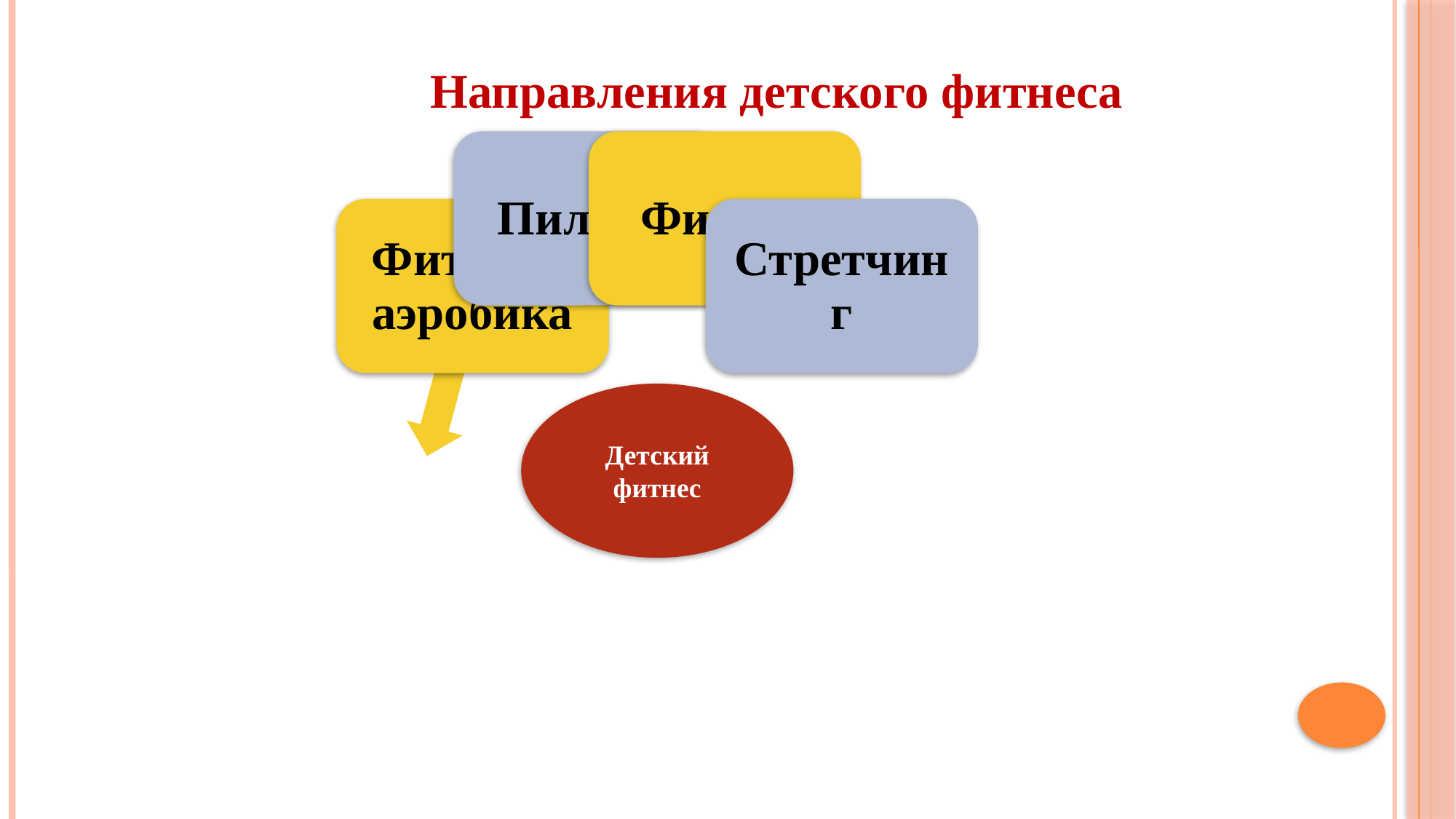

Направления детского фитнеса
Детский фитнес
Пилатес
Фитбол